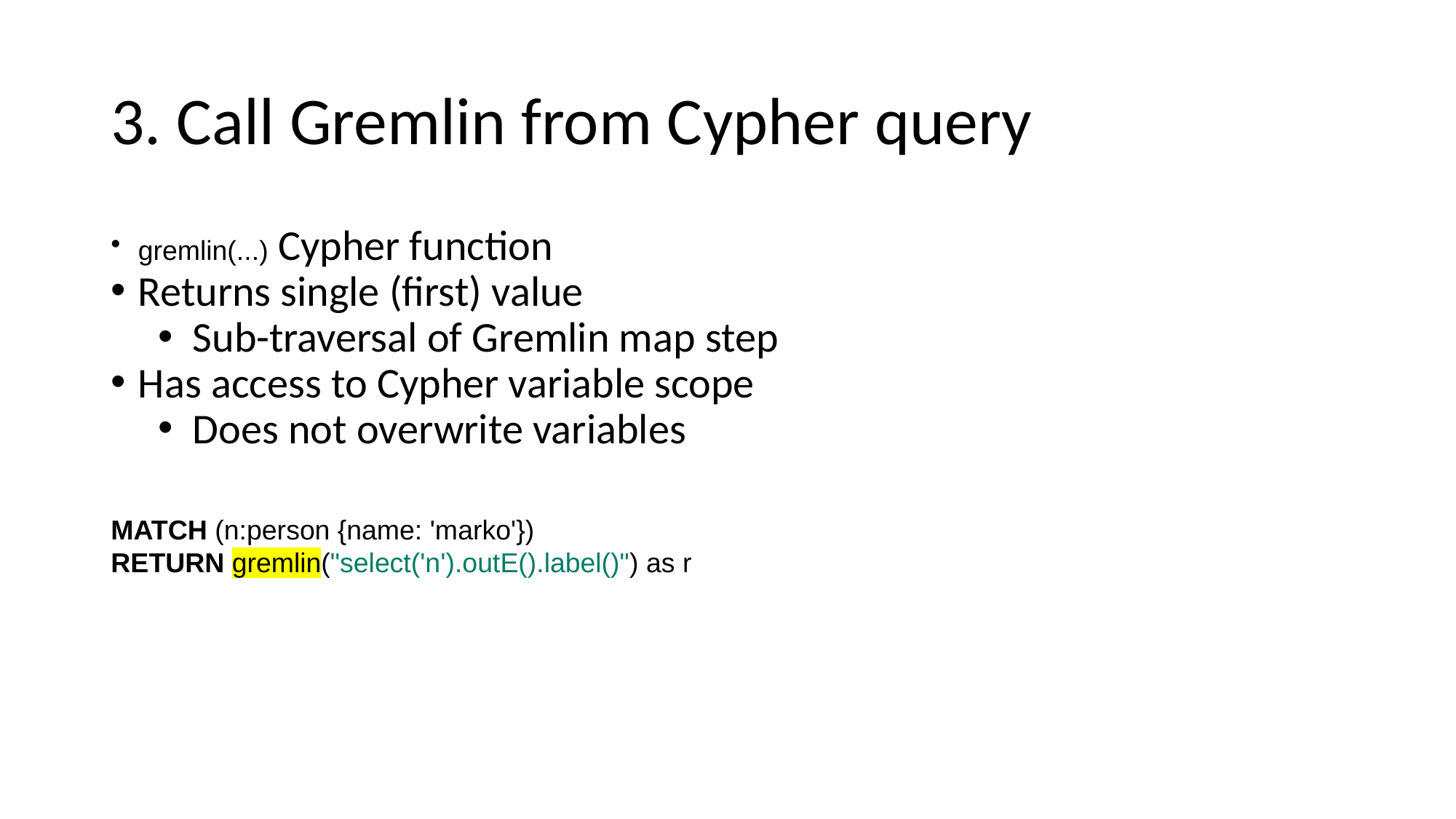

# 3. Call Gremlin from Cypher query
gremlin(...) Cypher function
Returns single (first) value
Sub-traversal of Gremlin map step
Has access to Cypher variable scope
Does not overwrite variables

MATCH (n:person {name: 'marko'})
RETURN gremlin("select('n').outE().label()") as r